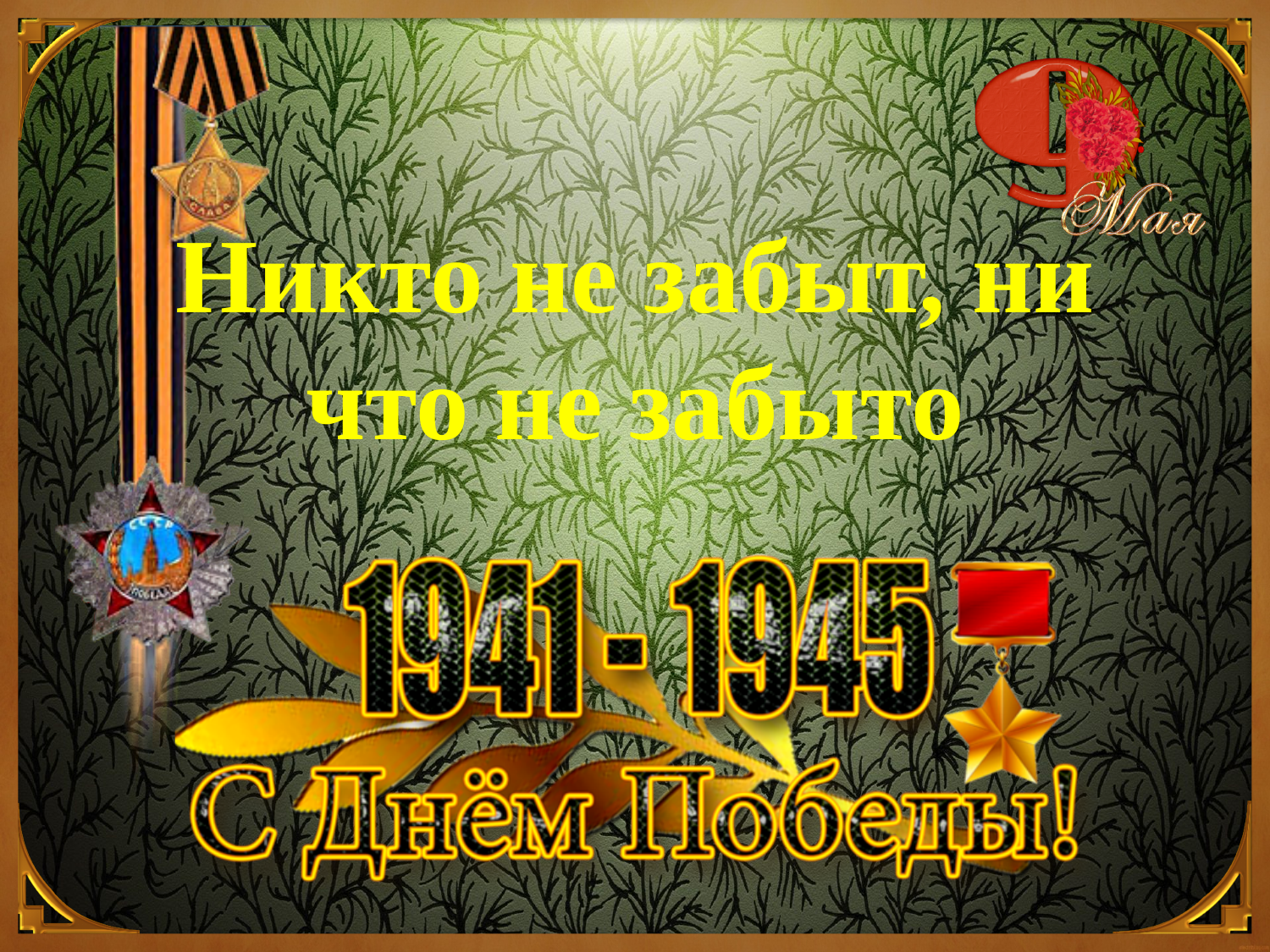

# Никто не забыт, ни что не забыто